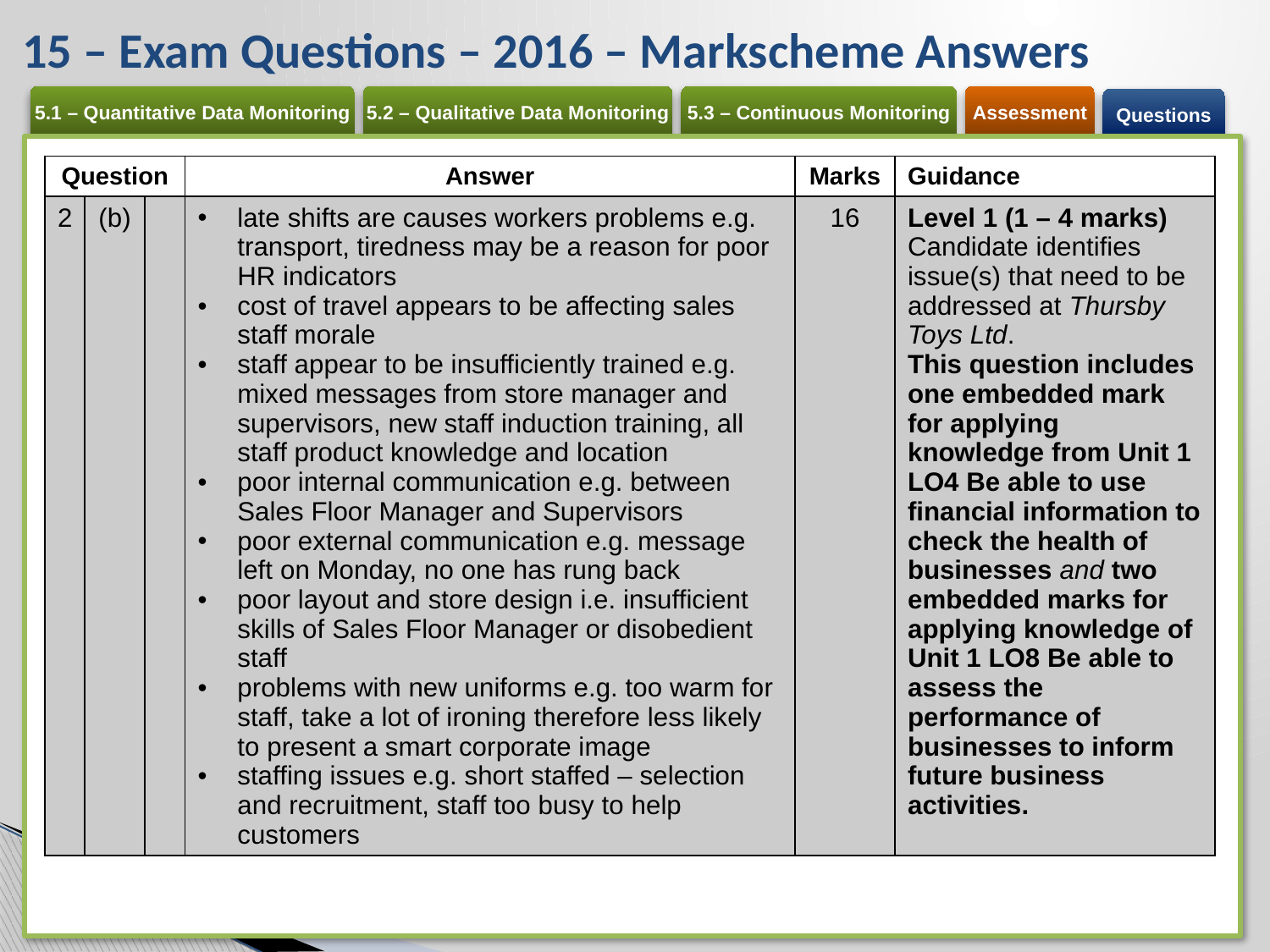

# 15 – Exam Questions – 2016 – Markscheme Answers
| Question |  |  | Answer | Marks | Guidance |
| --- | --- | --- | --- | --- | --- |
| 2 | (b) |  | late shifts are causes workers problems e.g. transport, tiredness may be a reason for poor HR indicators cost of travel appears to be affecting sales staff morale staff appear to be insufficiently trained e.g. mixed messages from store manager and supervisors, new staff induction training, all staff product knowledge and location poor internal communication e.g. between Sales Floor Manager and Supervisors poor external communication e.g. message left on Monday, no one has rung back poor layout and store design i.e. insufficient skills of Sales Floor Manager or disobedient staff problems with new uniforms e.g. too warm for staff, take a lot of ironing therefore less likely to present a smart corporate image staffing issues e.g. short staffed – selection and recruitment, staff too busy to help customers | 16 | Level 1 (1 – 4 marks) Candidate identifies issue(s) that need to be addressed at Thursby Toys Ltd. This question includes one embedded mark for applying knowledge from Unit 1 LO4 Be able to use financial information to check the health of businesses and two embedded marks for applying knowledge of Unit 1 LO8 Be able to assess the performance of businesses to inform future business activities. |